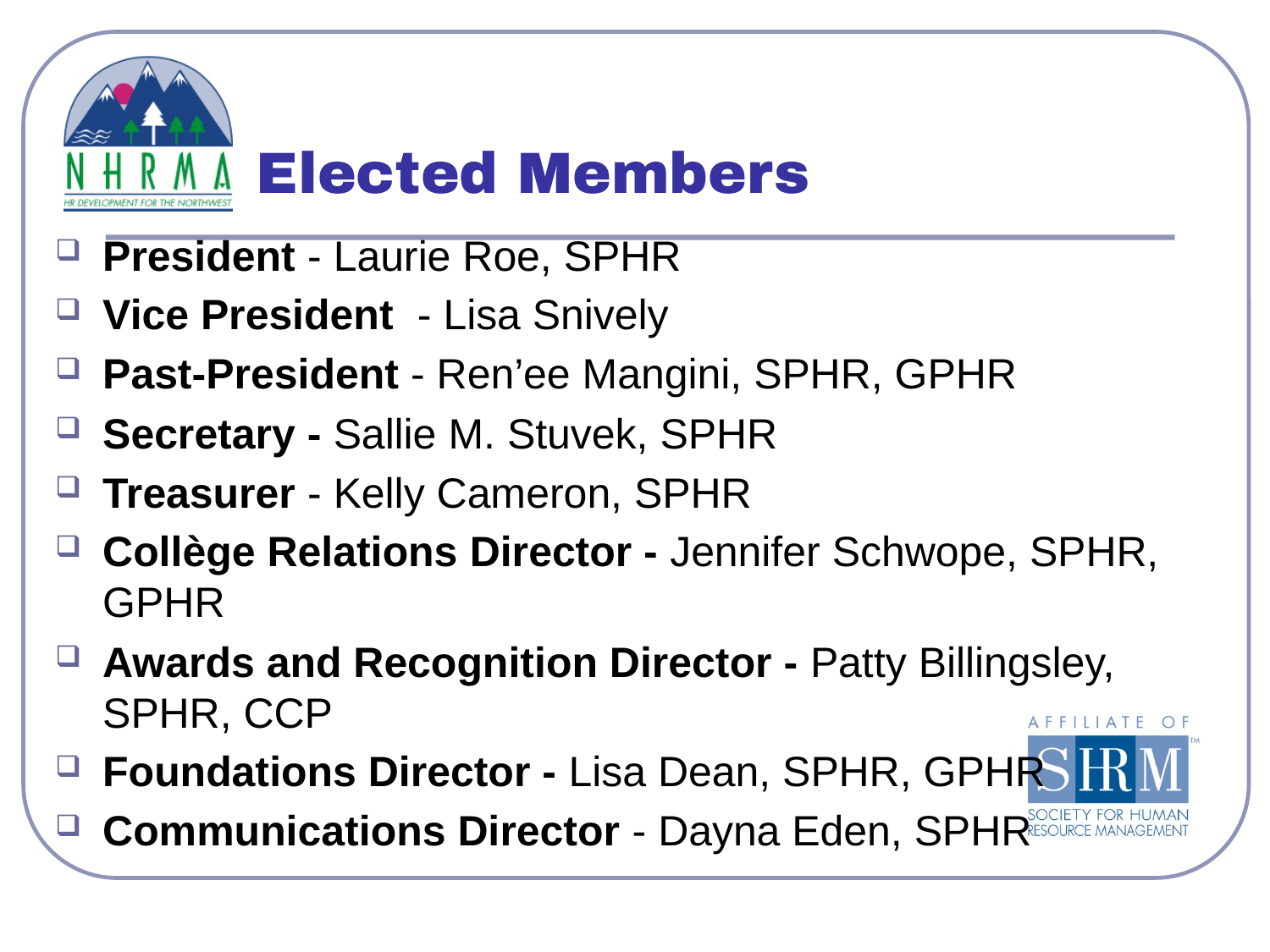

# Elected Members
President - Laurie Roe, SPHR
Vice President  - Lisa Snively
Past-President - Ren’ee Mangini, SPHR, GPHR
Secretary - Sallie M. Stuvek, SPHR
Treasurer - Kelly Cameron, SPHR
Collège Relations Director - Jennifer Schwope, SPHR, GPHR
Awards and Recognition Director - Patty Billingsley, SPHR, CCP
Foundations Director - Lisa Dean, SPHR, GPHR
Communications Director - Dayna Eden, SPHR